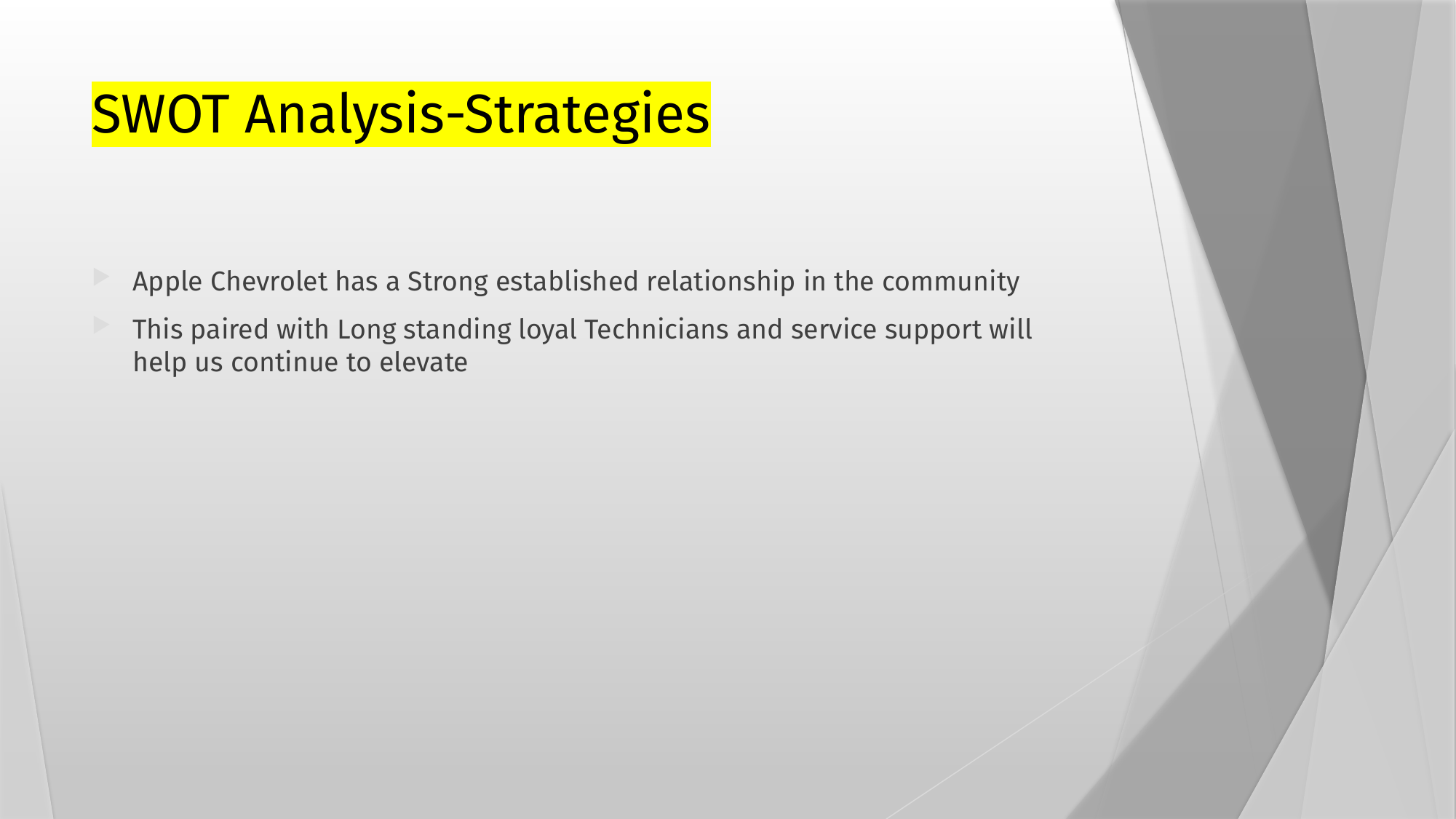

# SWOT Analysis-Strategies
Apple Chevrolet has a Strong established relationship in the community
This paired with Long standing loyal Technicians and service support will help us continue to elevate